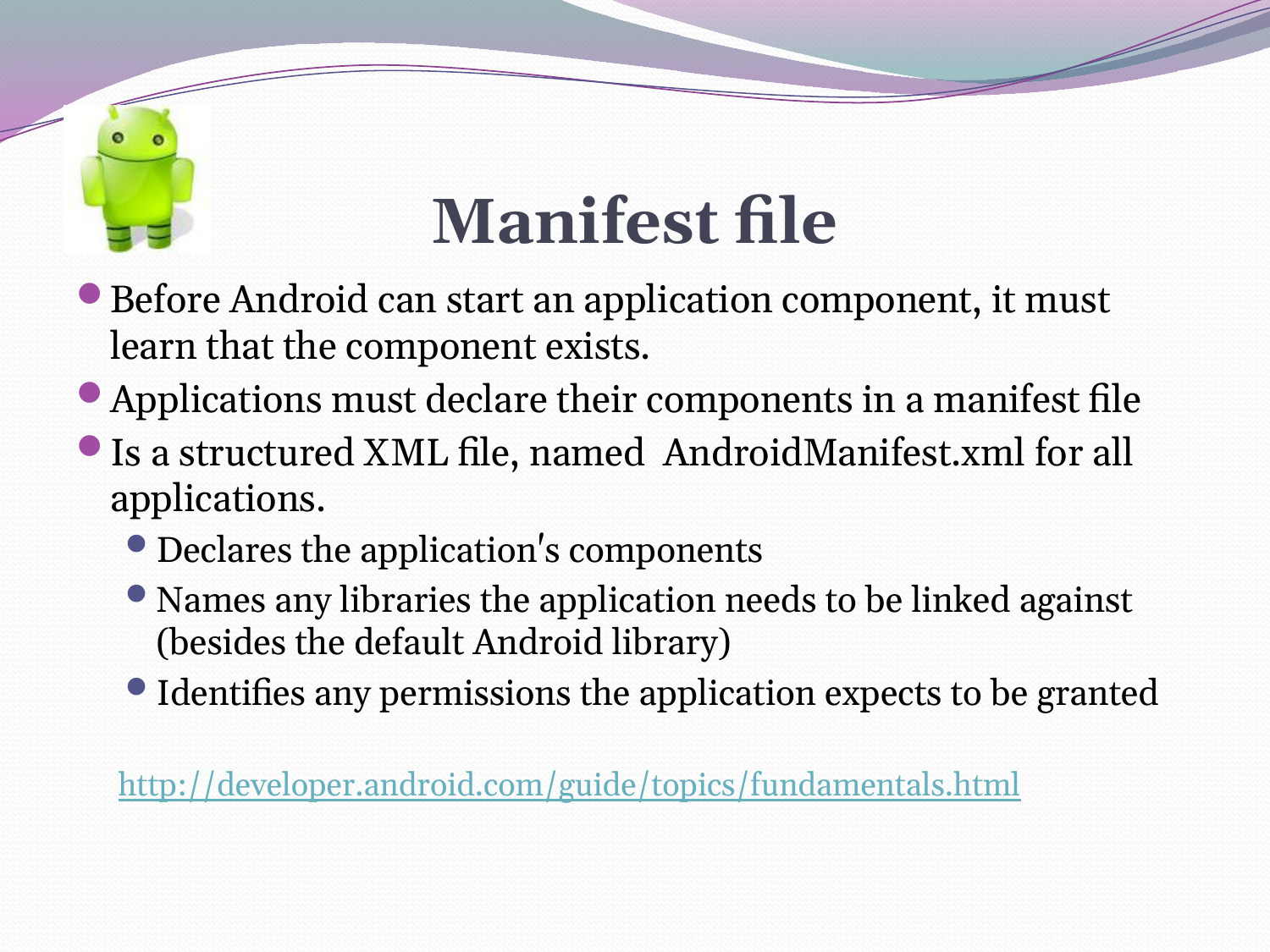

# Manifest file
Before Android can start an application component, it must learn that the component exists.
Applications must declare their components in a manifest file
Is a structured XML file, named  AndroidManifest.xml for all applications.
Declares the application's components
Names any libraries the application needs to be linked against (besides the default Android library)
Identifies any permissions the application expects to be granted

	 http://developer.android.com/guide/topics/fundamentals.html